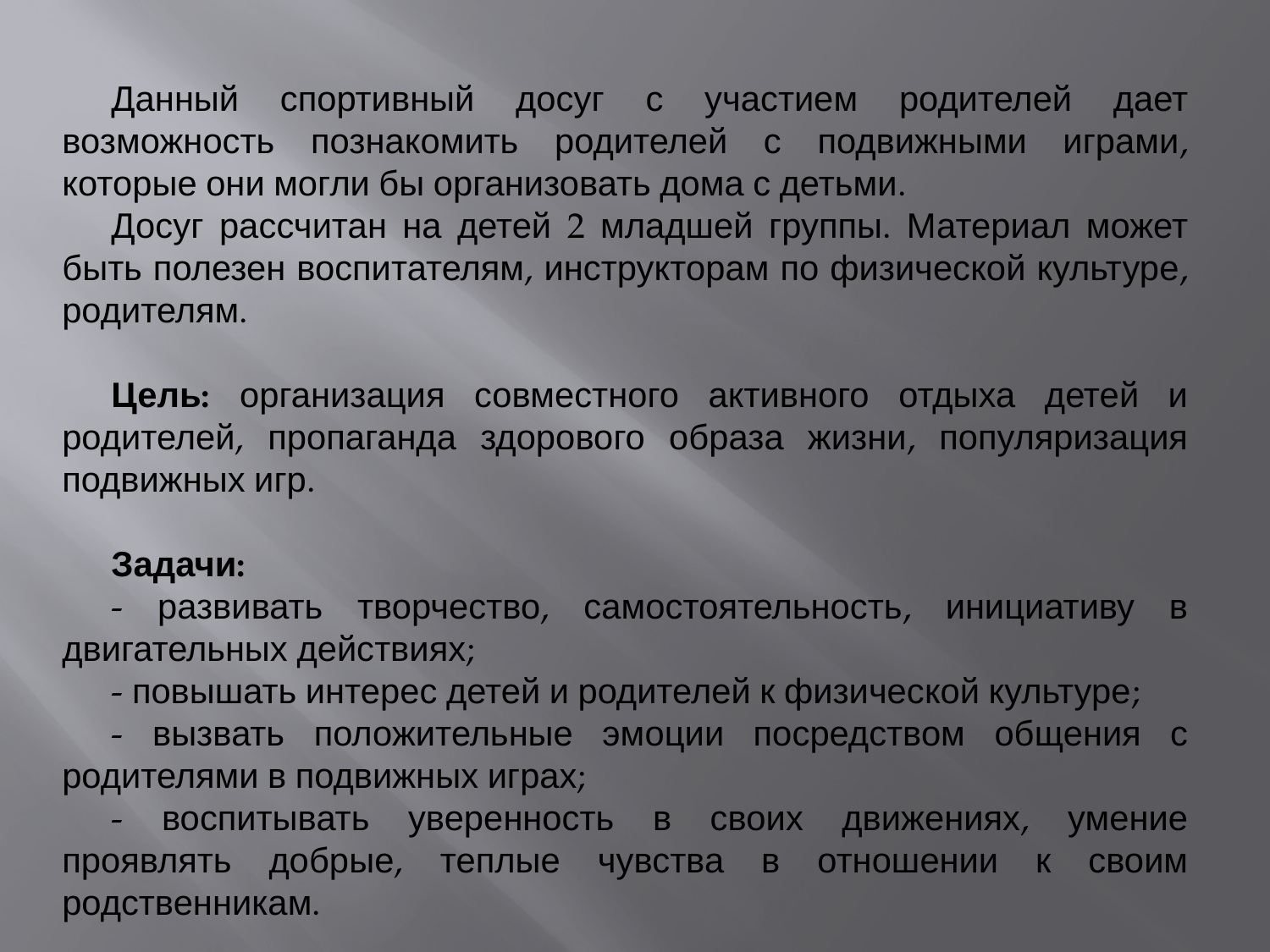

Данный спортивный досуг с участием родителей дает возможность познакомить родителей с подвижными играми, которые они могли бы организовать дома с детьми.
Досуг рассчитан на детей 2 младшей группы. Материал может быть полезен воспитателям, инструкторам по физической культуре, родителям.

Цель: организация совместного активного отдыха детей и родителей, пропаганда здорового образа жизни, популяризация подвижных игр.

Задачи:
- развивать творчество, самостоятельность, инициативу в двигательных действиях;
- повышать интерес детей и родителей к физической культуре;
- вызвать положительные эмоции посредством общения с родителями в подвижных играх;
- воспитывать уверенность в своих движениях, умение проявлять добрые, теплые чувства в отношении к своим родственникам.